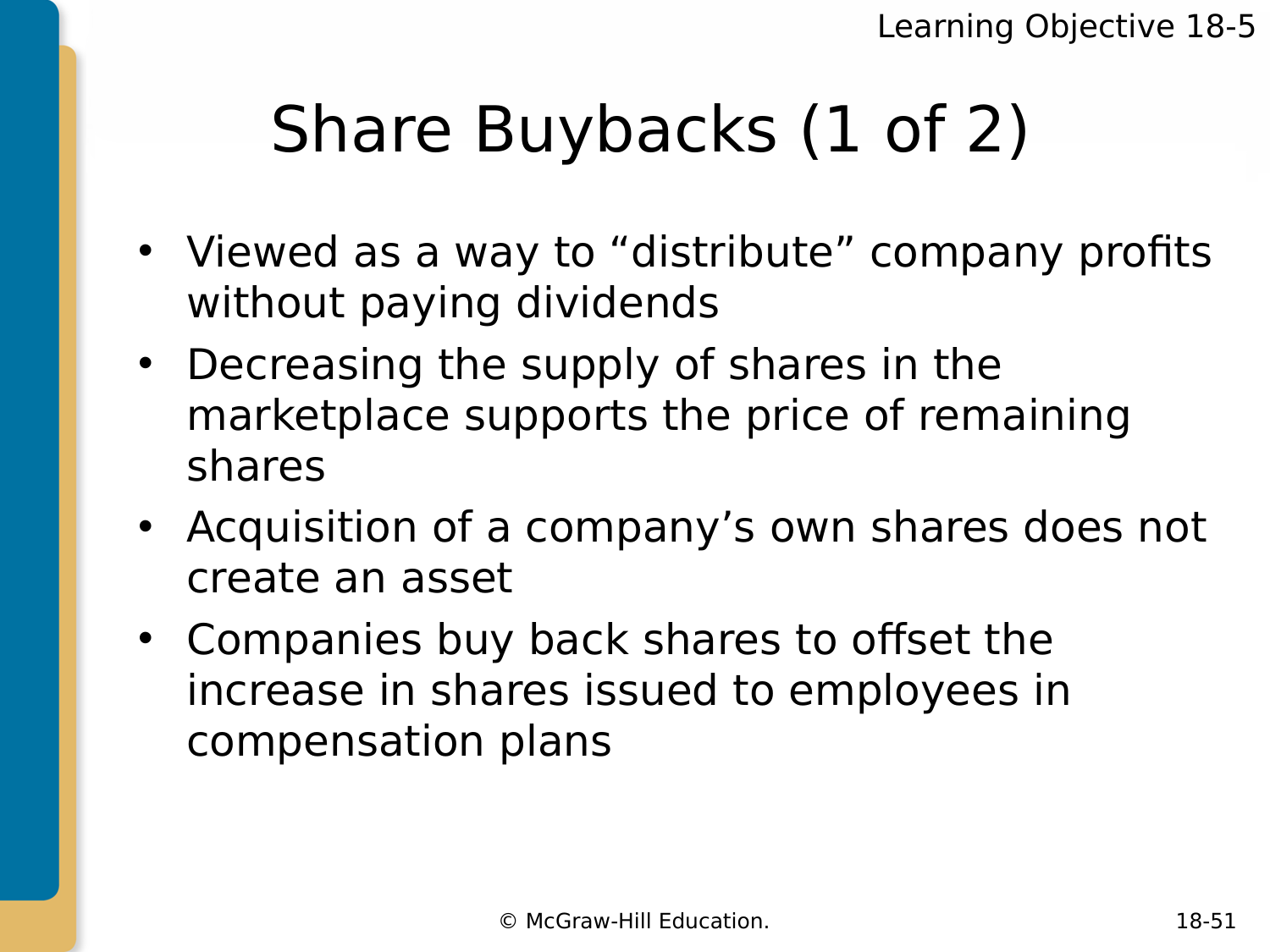

Learning Objective 18-5
# Share Buybacks (1 of 2)
Viewed as a way to “distribute” company profits without paying dividends
Decreasing the supply of shares in the marketplace supports the price of remaining shares
Acquisition of a company’s own shares does not create an asset
Companies buy back shares to offset the increase in shares issued to employees in compensation plans